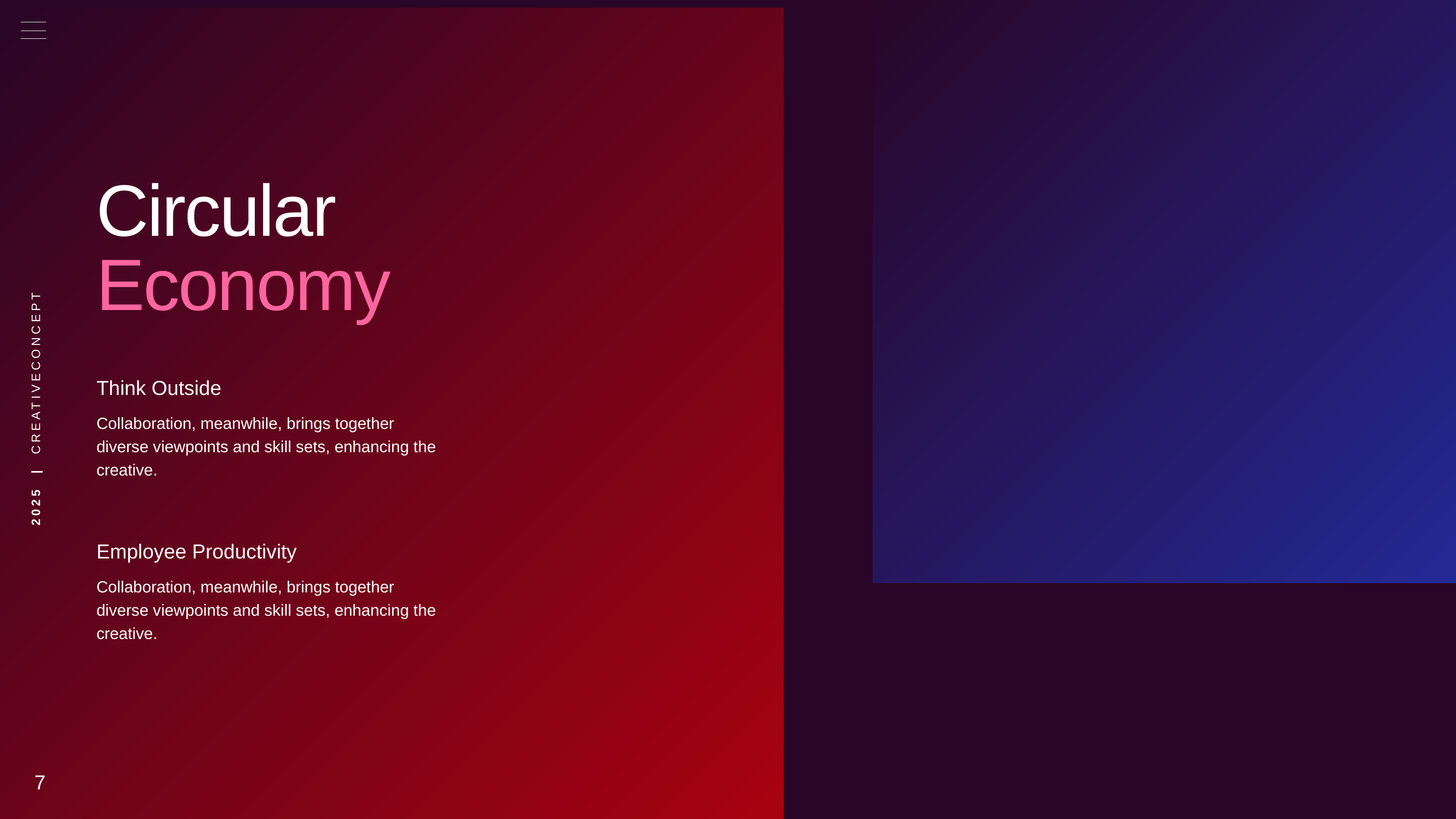

Circular Economy
Think Outside
Collaboration, meanwhile, brings together diverse viewpoints and skill sets, enhancing the creative.

Employee Productivity
Collaboration, meanwhile, brings together diverse viewpoints and skill sets, enhancing the creative.